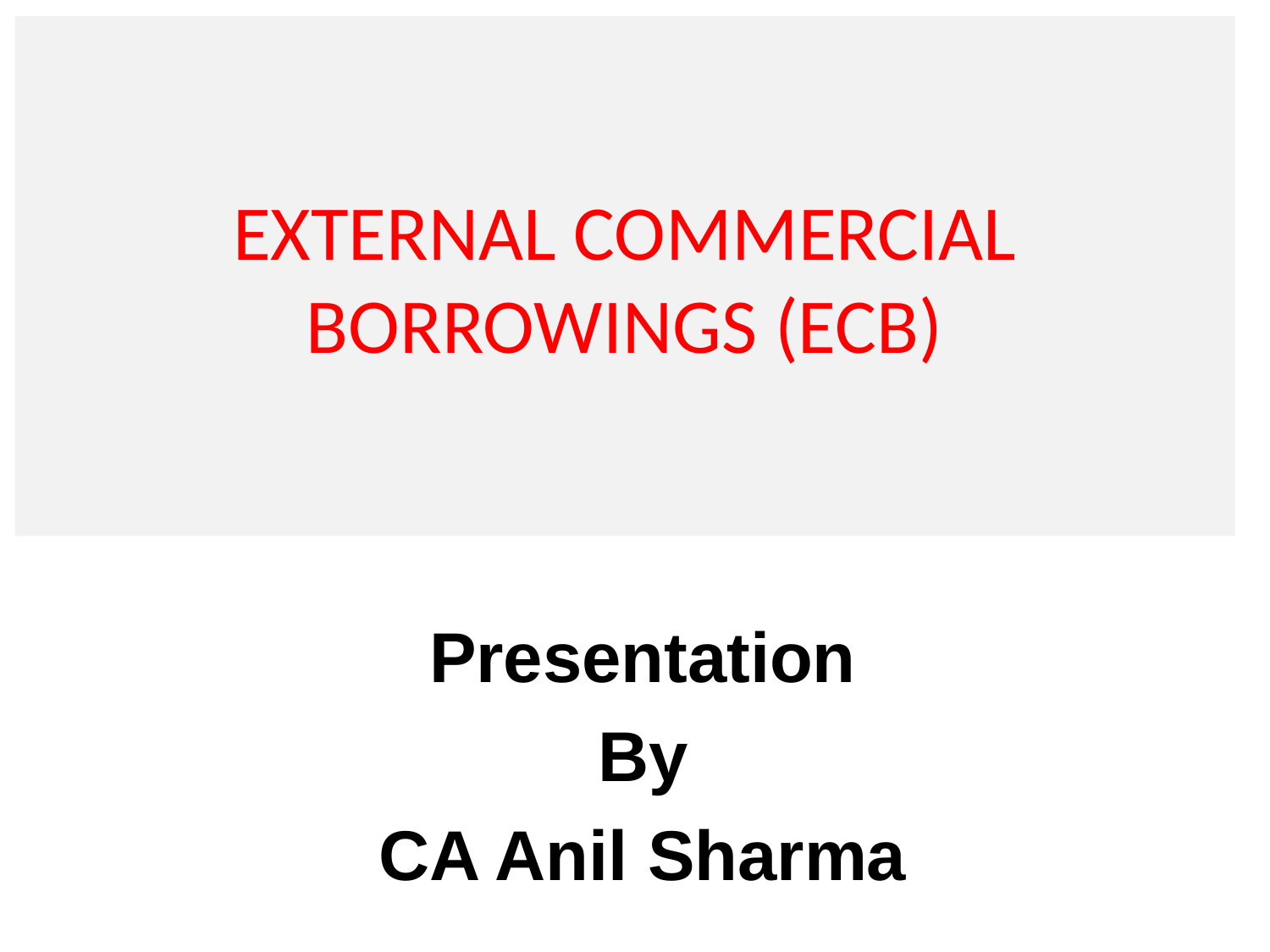

# EXTERNAL COMMERCIAL BORROWINGS (ECB)
Presentation
By
CA Anil Sharma